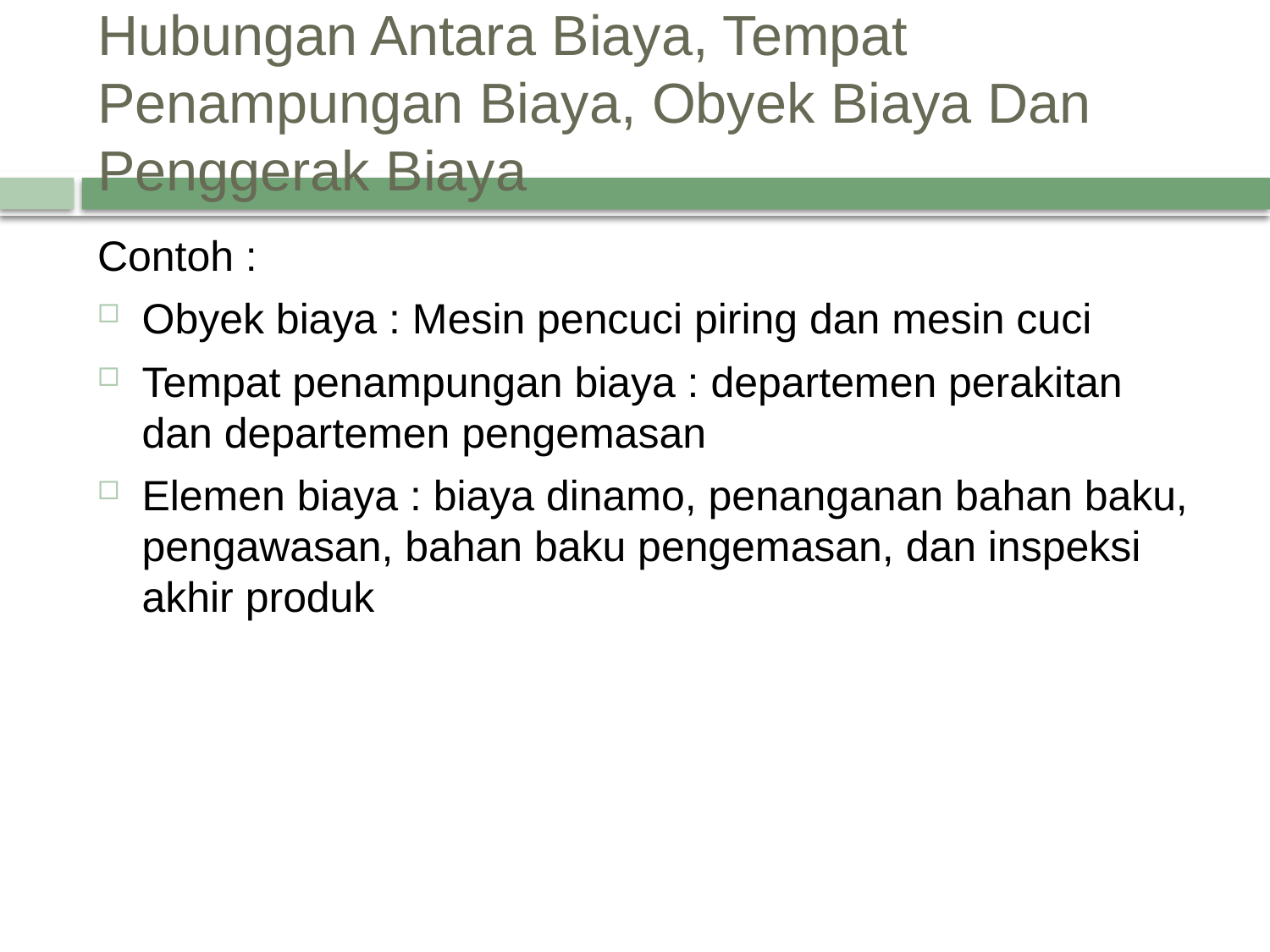

# Hubungan Antara Biaya, Tempat Penampungan Biaya, Obyek Biaya Dan Penggerak Biaya
Contoh :
Obyek biaya : Mesin pencuci piring dan mesin cuci
Tempat penampungan biaya : departemen perakitan dan departemen pengemasan
Elemen biaya : biaya dinamo, penanganan bahan baku, pengawasan, bahan baku pengemasan, dan inspeksi akhir produk